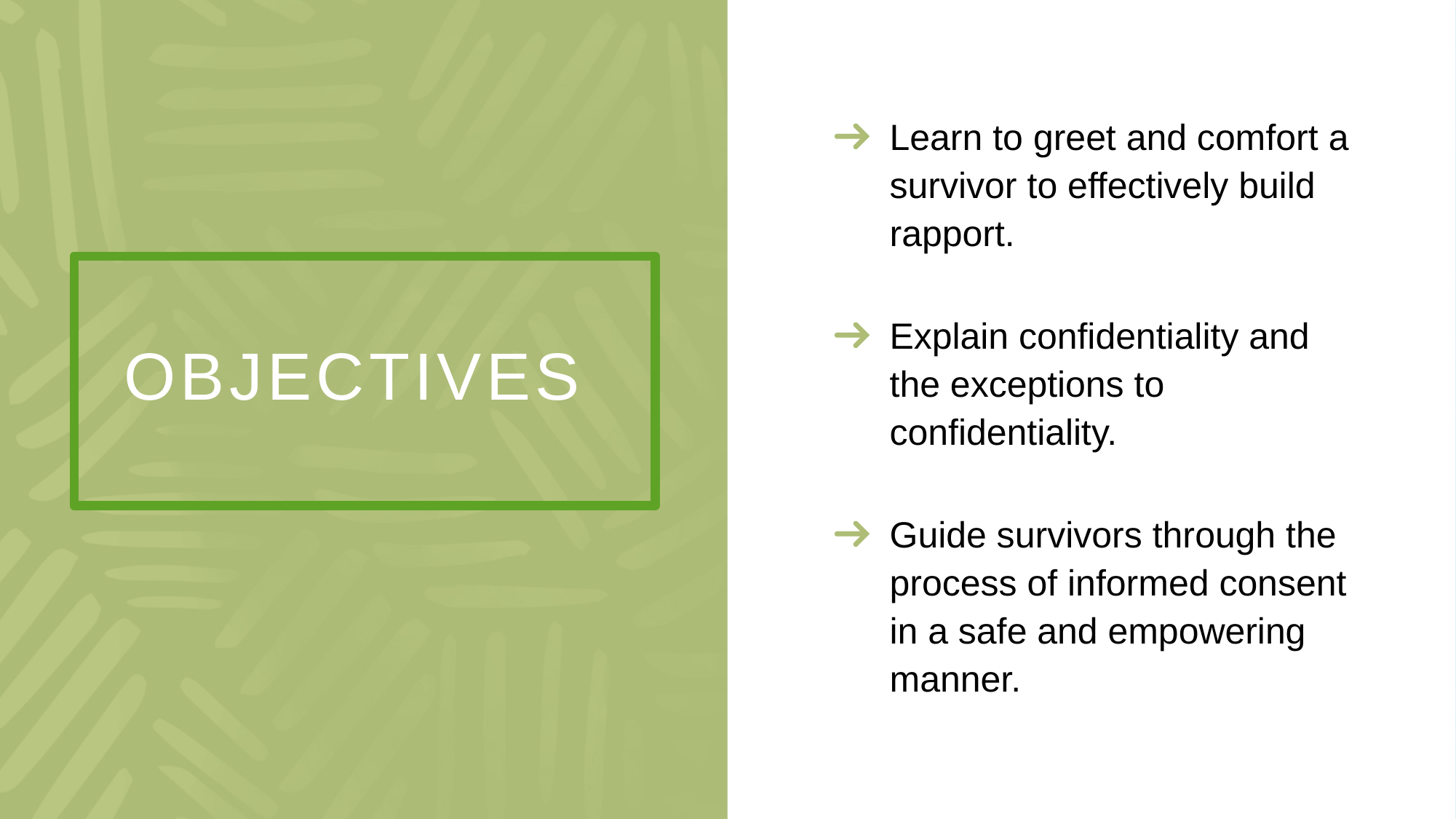

Learn to greet and comfort a survivor to effectively build rapport.
Explain confidentiality and the exceptions to confidentiality.
Guide survivors through the process of informed consent in a safe and empowering manner.

# Objectives